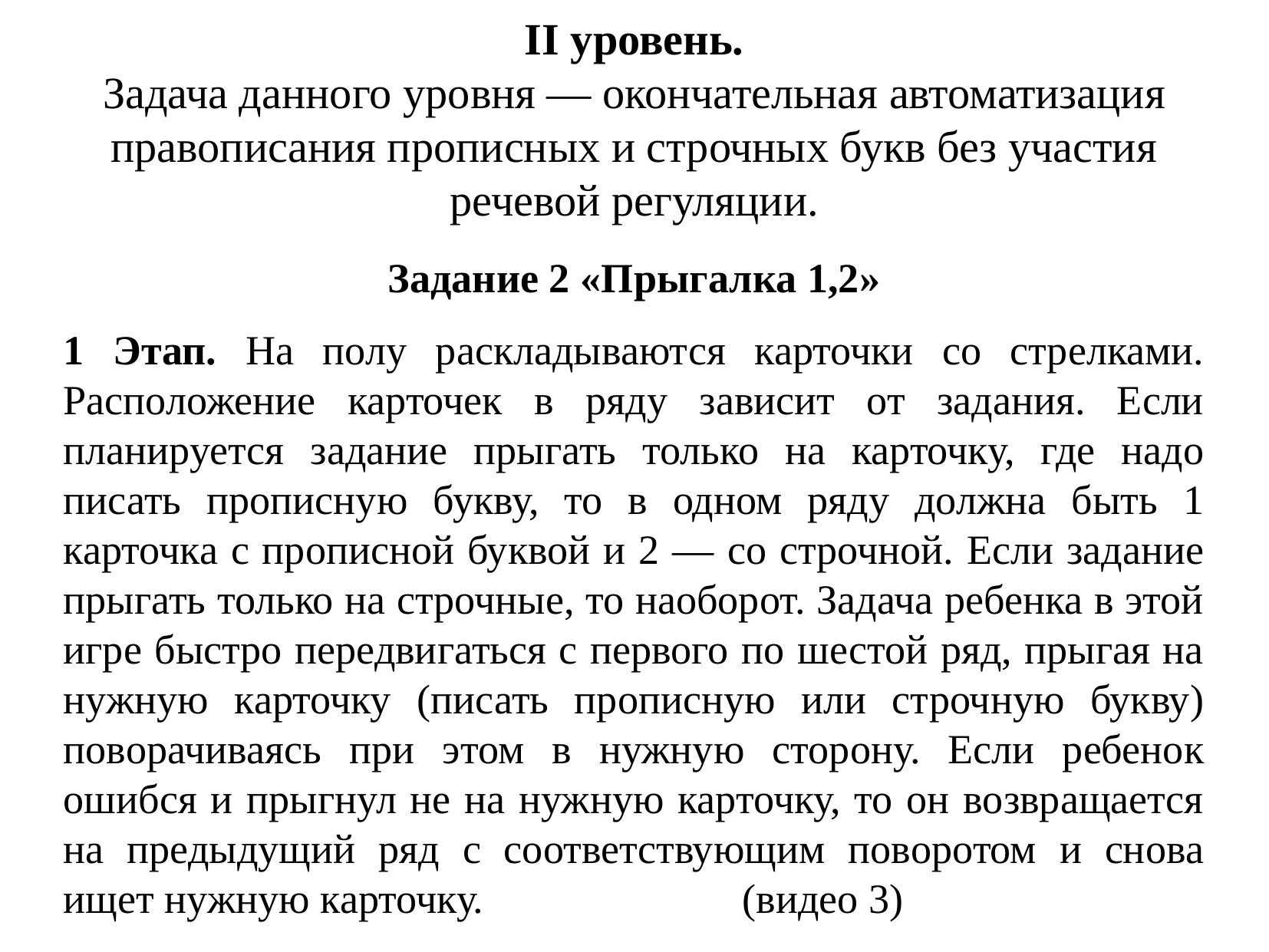

II уровень.
Задача данного уровня — окончательная автоматизация правописания прописных и строчных букв без участия речевой регуляции.
Задание 2 «Прыгалка 1,2»
1 Этап. На полу раскладываются карточки со стрелками. Расположение карточек в ряду зависит от задания. Если планируется задание прыгать только на карточку, где надо писать прописную букву, то в одном ряду должна быть 1 карточка с прописной буквой и 2 — со строчной. Если задание прыгать только на строчные, то наоборот. Задача ребенка в этой игре быстро передвигаться с первого по шестой ряд, прыгая на нужную карточку (писать прописную или строчную букву) поворачиваясь при этом в нужную сторону. Если ребенок ошибся и прыгнул не на нужную карточку, то он возвращается на предыдущий ряд с соответствующим поворотом и снова ищет нужную карточку.                         (видео 3)